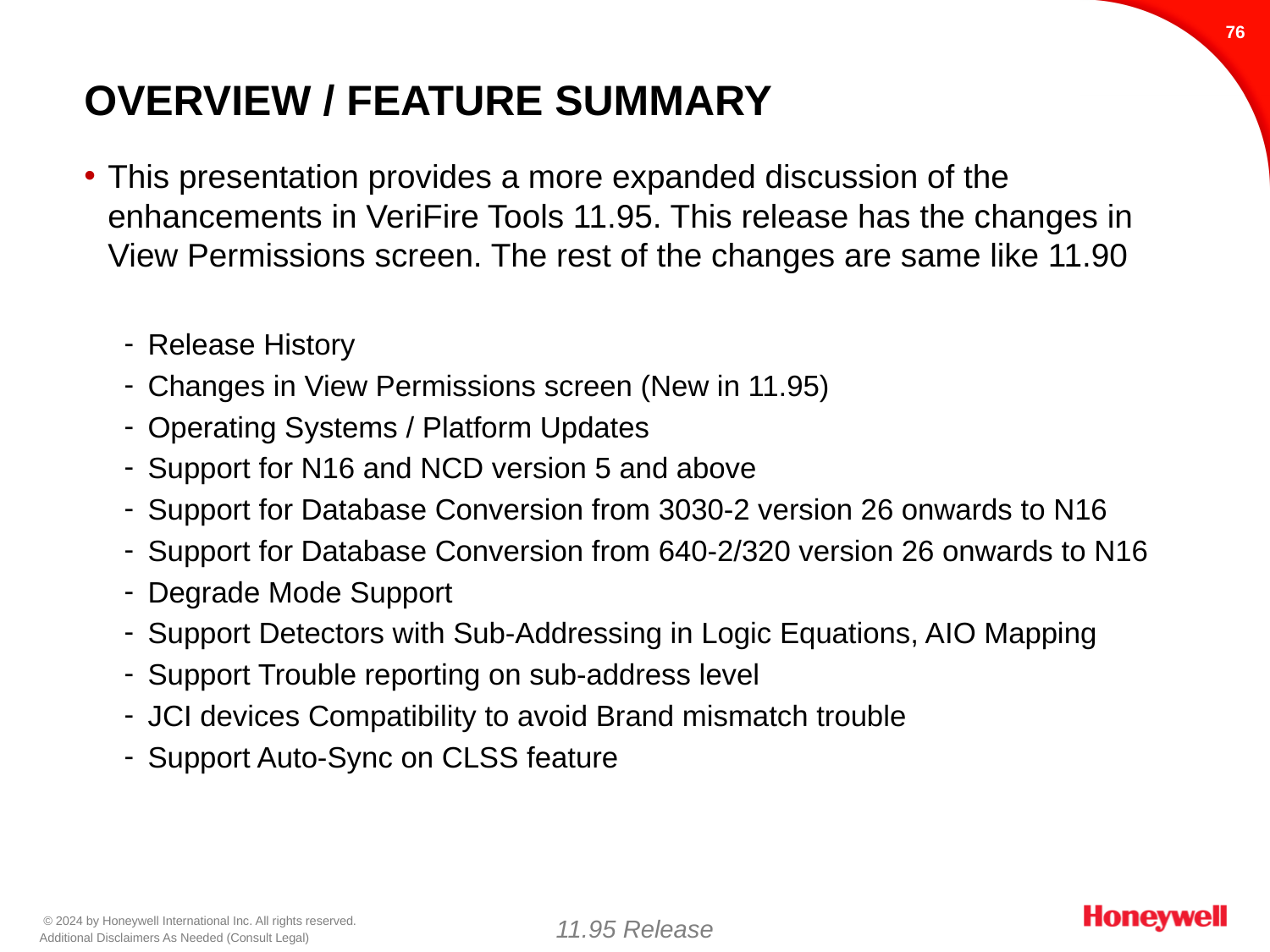

76
# Overview / Feature Summary
This presentation provides a more expanded discussion of the enhancements in VeriFire Tools 11.95. This release has the changes in View Permissions screen. The rest of the changes are same like 11.90

Release History
Changes in View Permissions screen (New in 11.95)
Operating Systems / Platform Updates
Support for N16 and NCD version 5 and above
Support for Database Conversion from 3030-2 version 26 onwards to N16
Support for Database Conversion from 640-2/320 version 26 onwards to N16
Degrade Mode Support
Support Detectors with Sub-Addressing in Logic Equations, AIO Mapping
Support Trouble reporting on sub-address level
JCI devices Compatibility to avoid Brand mismatch trouble
Support Auto-Sync on CLSS feature

11.95 Release